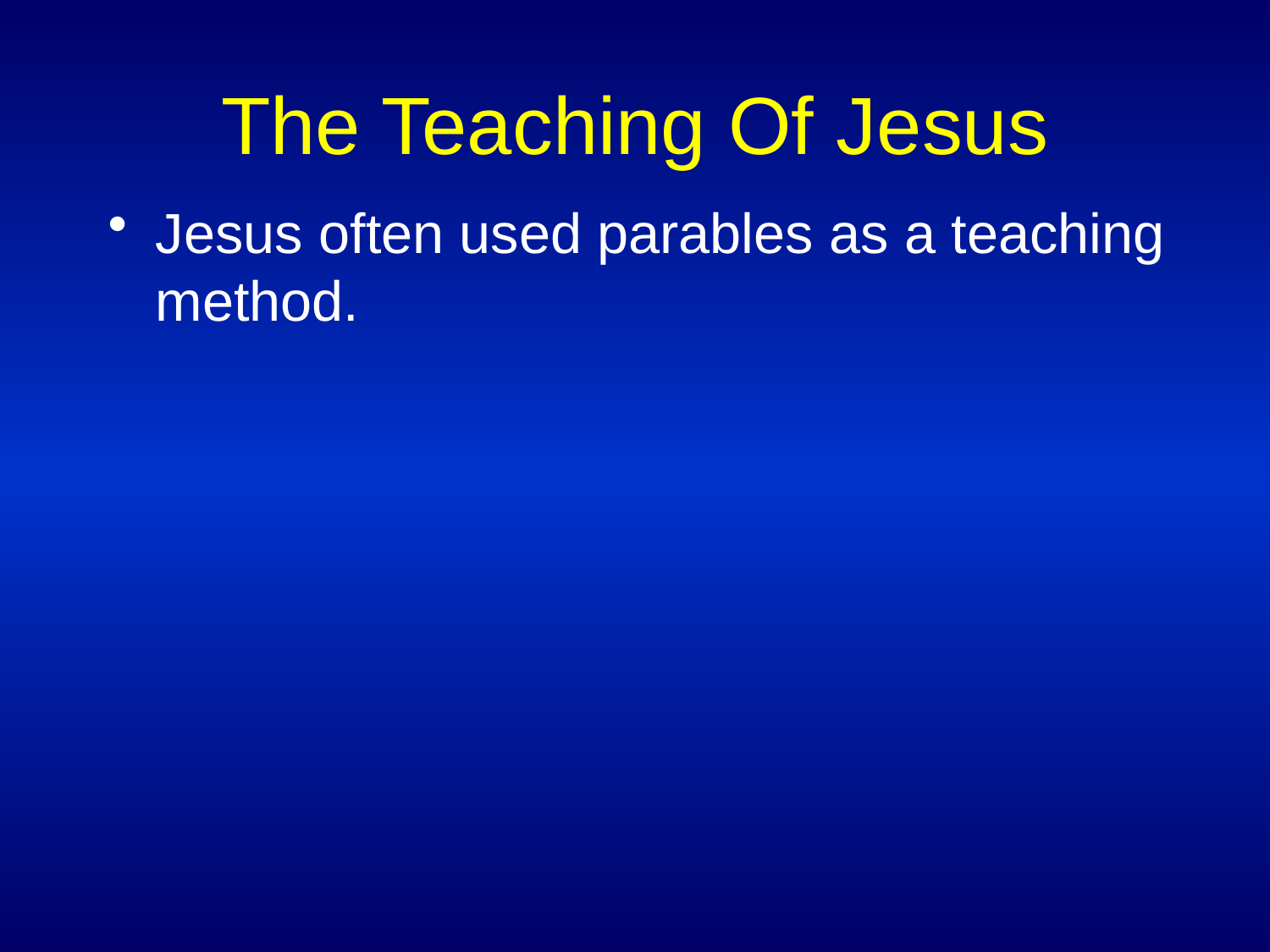

# The Teaching Of Jesus
Jesus often used parables as a teaching method.